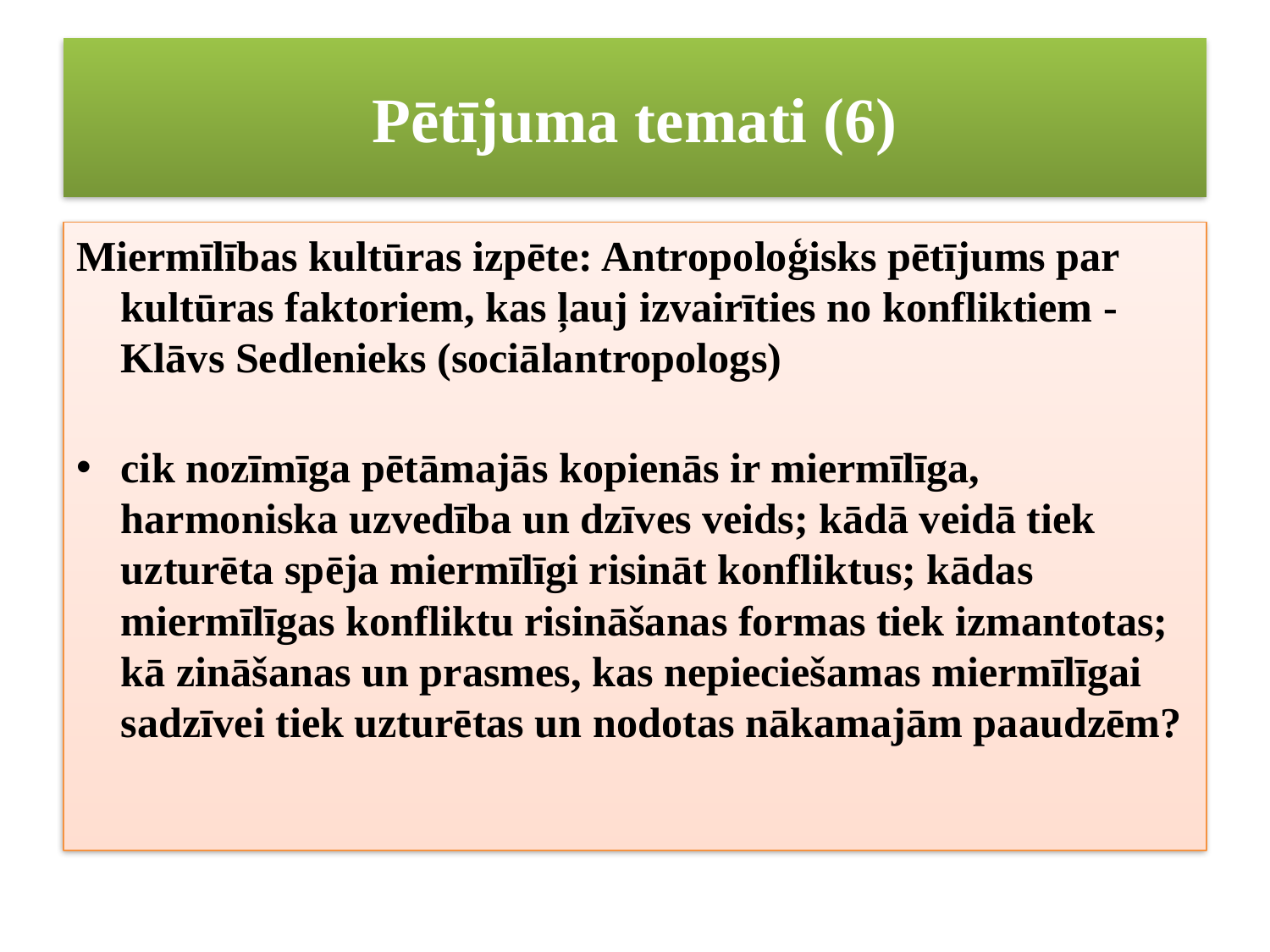

# Pētījuma temati (6)
Miermīlības kultūras izpēte: Antropoloģisks pētījums par kultūras faktoriem, kas ļauj izvairīties no konfliktiem - Klāvs Sedlenieks (sociālantropologs)
cik nozīmīga pētāmajās kopienās ir miermīlīga, harmoniska uzvedība un dzīves veids; kādā veidā tiek uzturēta spēja miermīlīgi risināt konfliktus; kādas miermīlīgas konfliktu risināšanas formas tiek izmantotas; kā zināšanas un prasmes, kas nepieciešamas miermīlīgai sadzīvei tiek uzturētas un nodotas nākamajām paaudzēm?